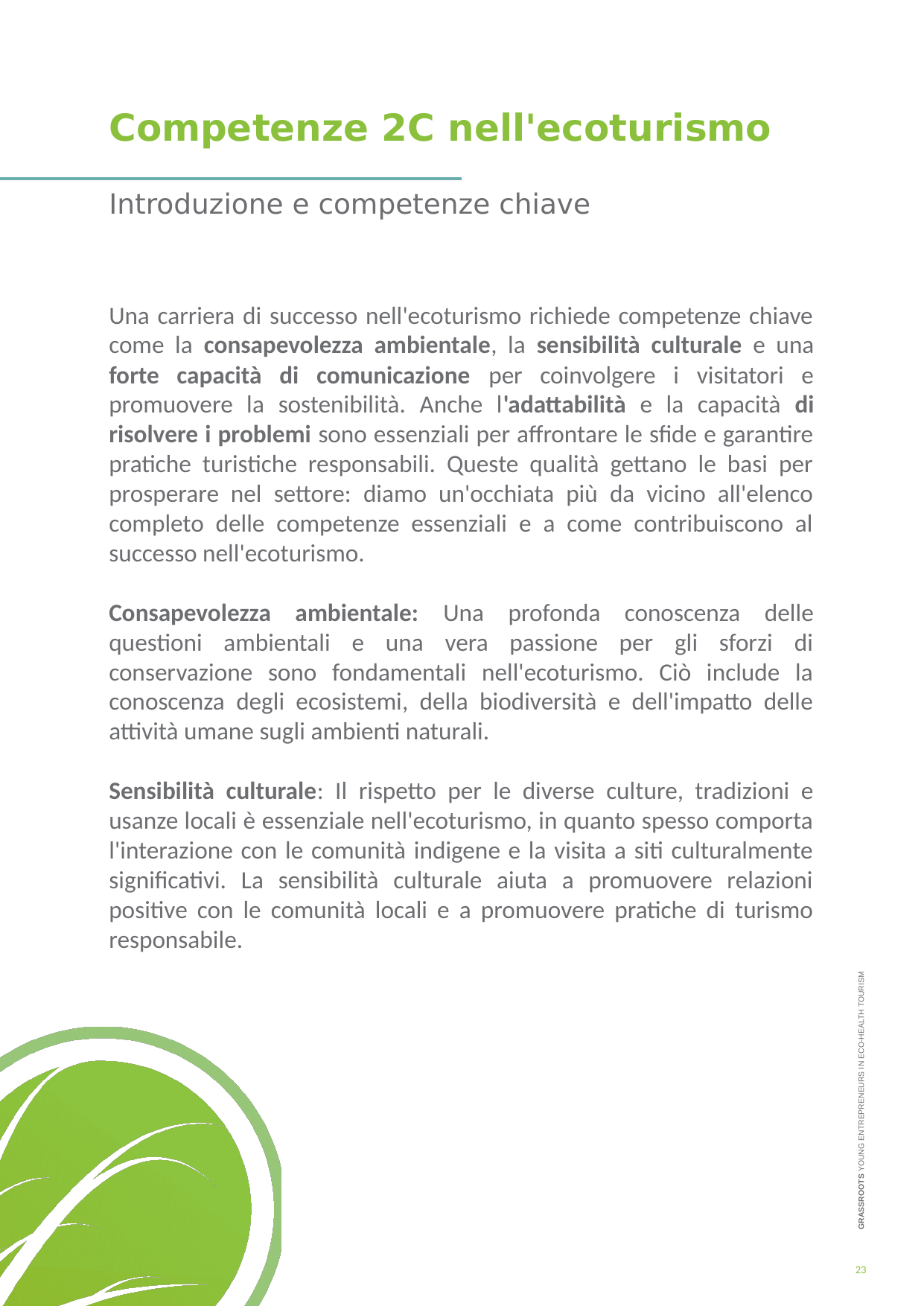

Competenze 2C nell'ecoturismo
Introduzione e competenze chiave
Una carriera di successo nell'ecoturismo richiede competenze chiave come la consapevolezza ambientale, la sensibilità culturale e una forte capacità di comunicazione per coinvolgere i visitatori e promuovere la sostenibilità. Anche l'adattabilità e la capacità di risolvere i problemi sono essenziali per affrontare le sfide e garantire pratiche turistiche responsabili. Queste qualità gettano le basi per prosperare nel settore: diamo un'occhiata più da vicino all'elenco completo delle competenze essenziali e a come contribuiscono al successo nell'ecoturismo.

Consapevolezza ambientale: Una profonda conoscenza delle questioni ambientali e una vera passione per gli sforzi di conservazione sono fondamentali nell'ecoturismo. Ciò include la conoscenza degli ecosistemi, della biodiversità e dell'impatto delle attività umane sugli ambienti naturali.

Sensibilità culturale: Il rispetto per le diverse culture, tradizioni e usanze locali è essenziale nell'ecoturismo, in quanto spesso comporta l'interazione con le comunità indigene e la visita a siti culturalmente significativi. La sensibilità culturale aiuta a promuovere relazioni positive con le comunità locali e a promuovere pratiche di turismo responsabile.

23